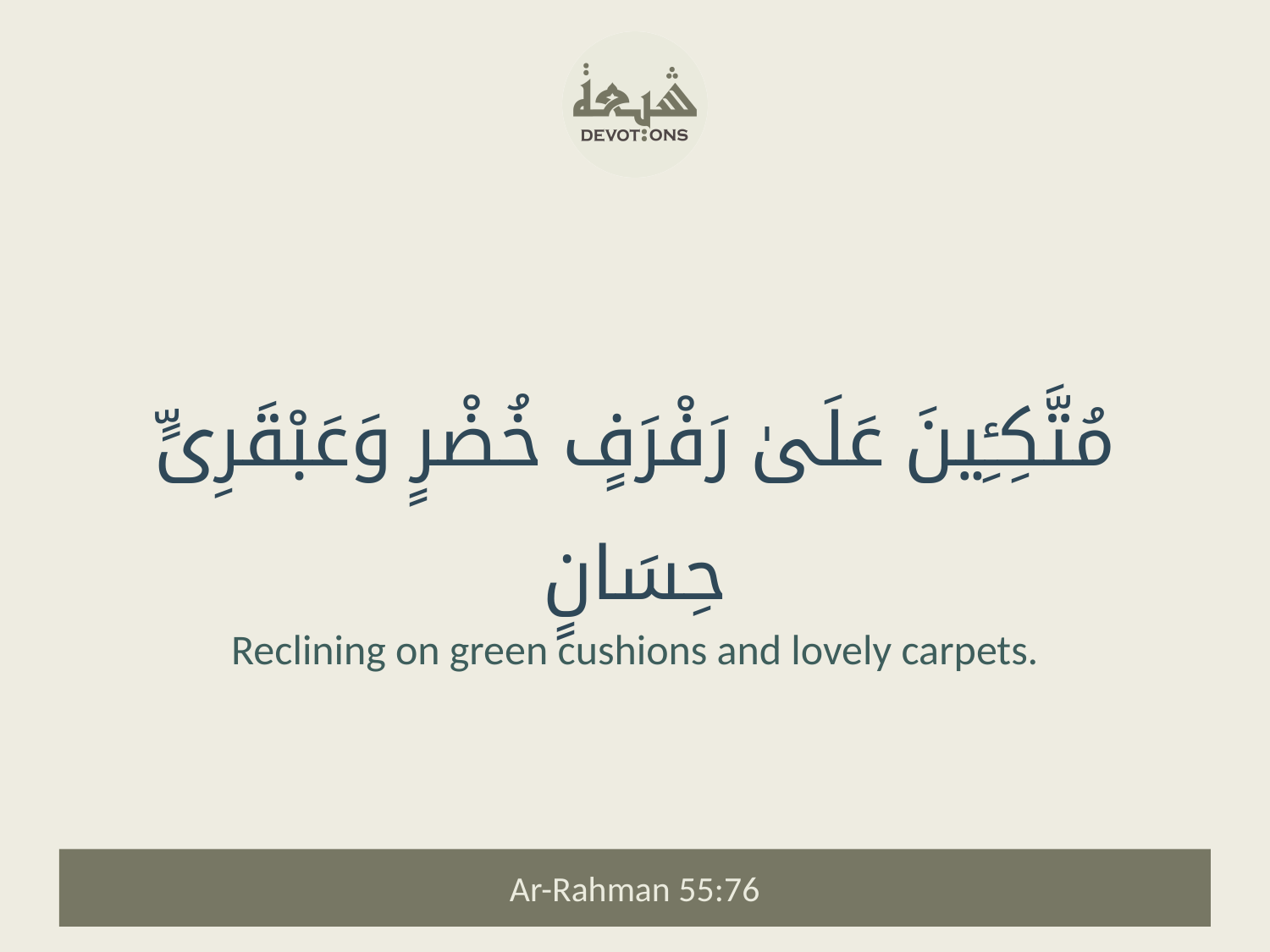

مُتَّكِـِٔينَ عَلَىٰ رَفْرَفٍ خُضْرٍ وَعَبْقَرِىٍّ حِسَانٍ
Reclining on green cushions and lovely carpets.
Ar-Rahman 55:76